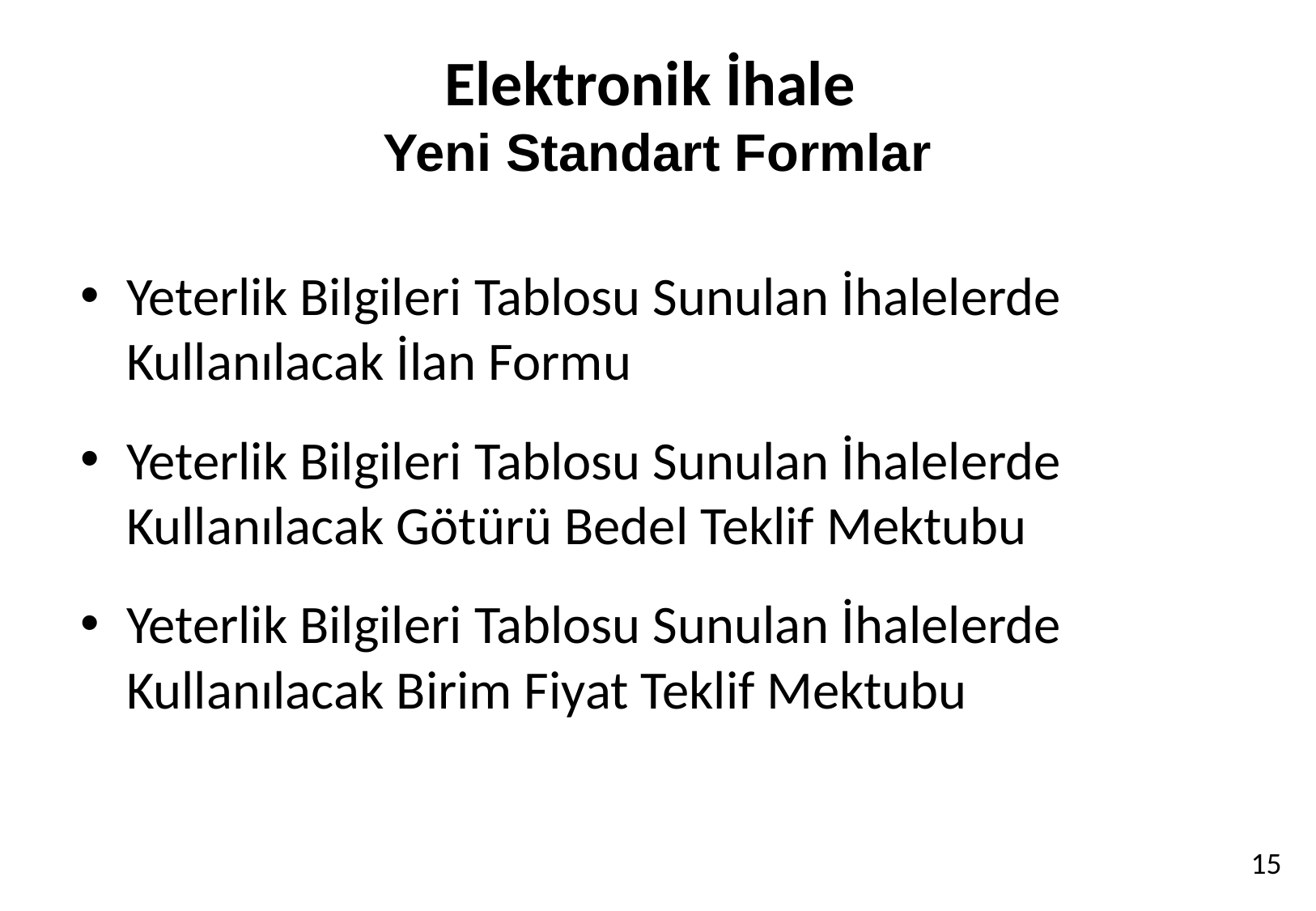

# Elektronik İhale Yeni Standart Formlar
Yeterlik Bilgileri Tablosu Sunulan İhalelerde Kullanılacak İlan Formu

Yeterlik Bilgileri Tablosu Sunulan İhalelerde Kullanılacak Götürü Bedel Teklif Mektubu

Yeterlik Bilgileri Tablosu Sunulan İhalelerde Kullanılacak Birim Fiyat Teklif Mektubu
15